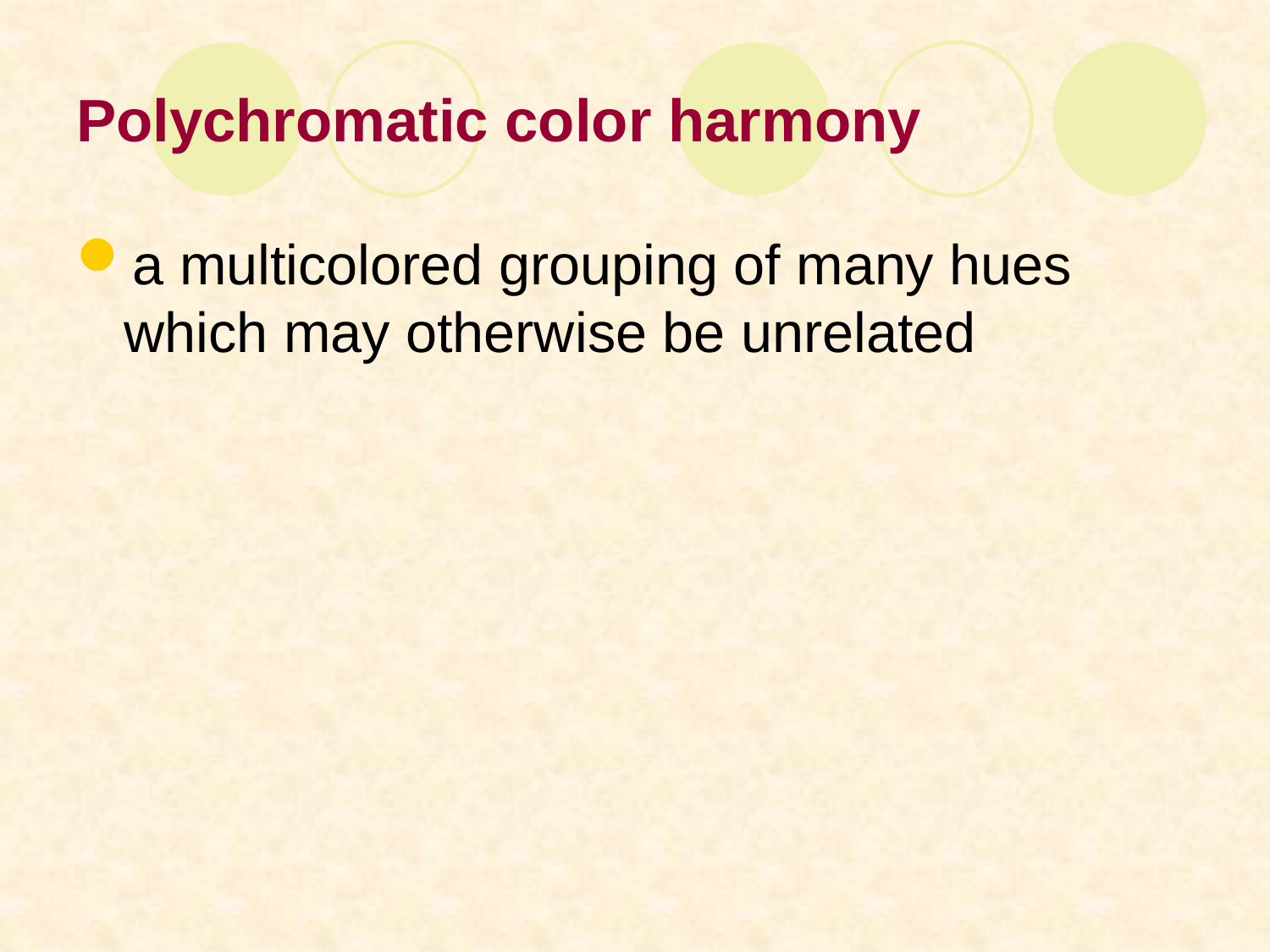

# Polychromatic color harmony
a multicolored grouping of many hues which may otherwise be unrelated